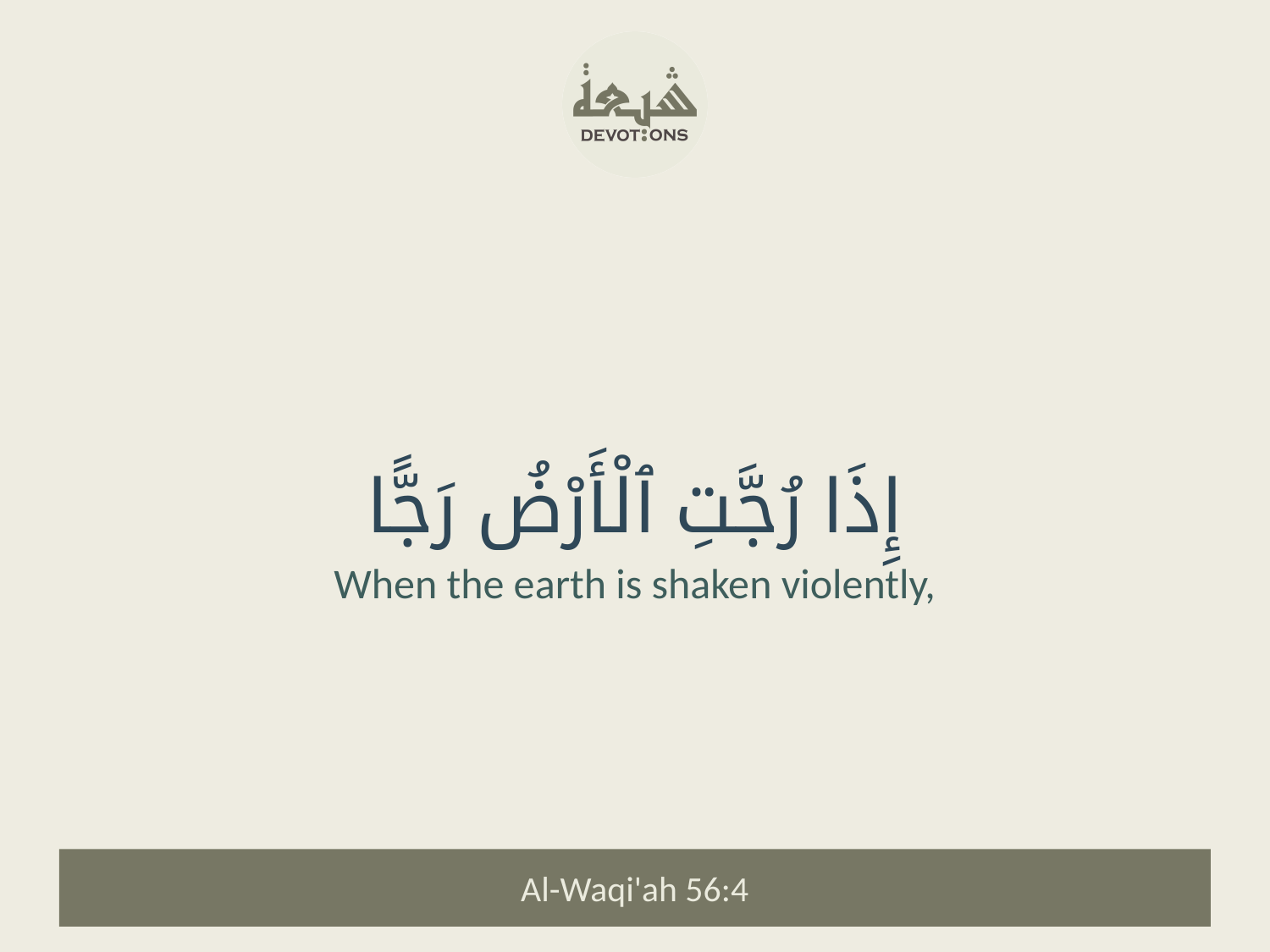

إِذَا رُجَّتِ ٱلْأَرْضُ رَجًّا
When the earth is shaken violently,
Al-Waqi'ah 56:4